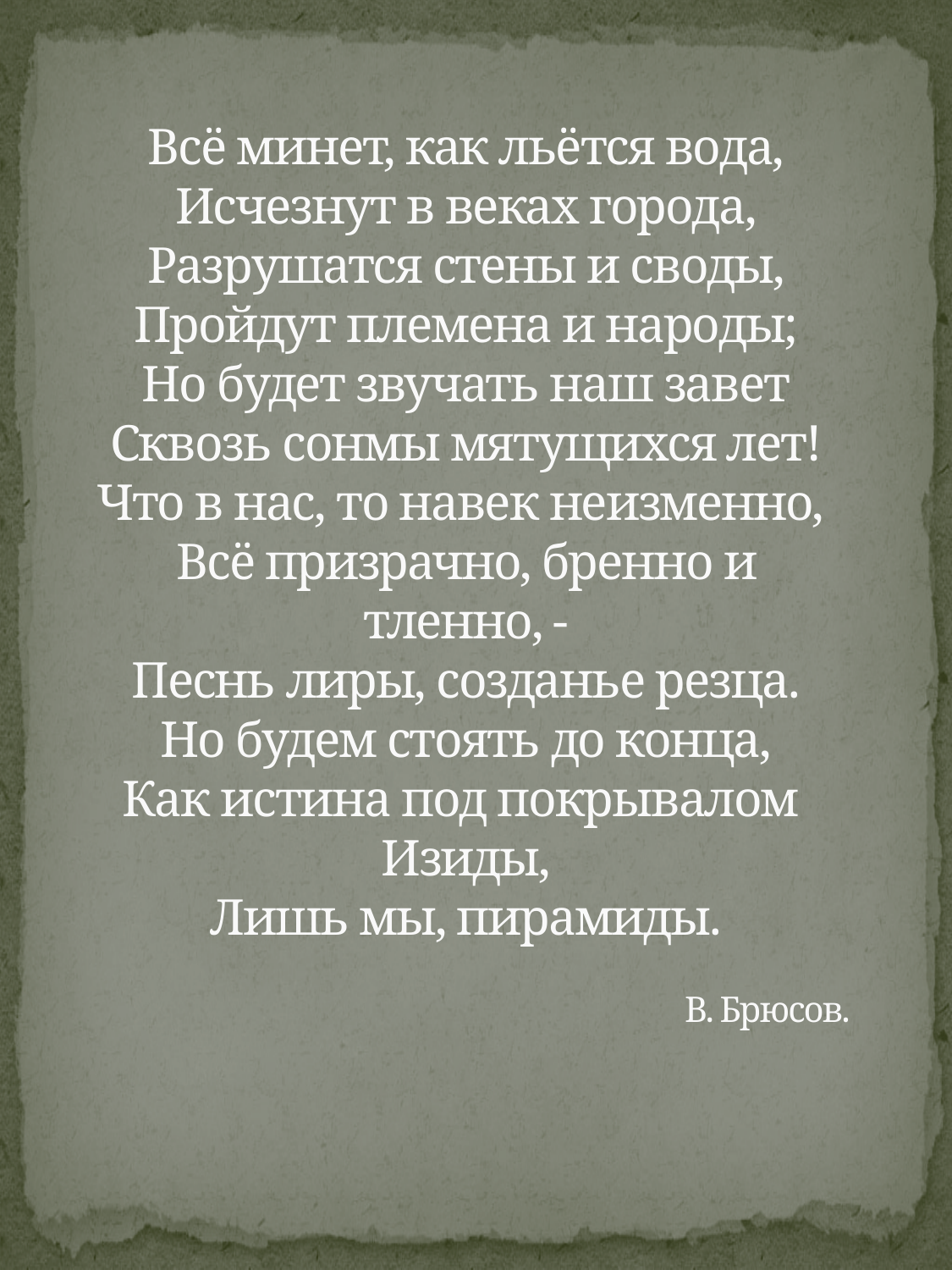

Всё минет, как льётся вода,
Исчезнут в веках города,
Разрушатся стены и своды,
Пройдут племена и народы;
Но будет звучать наш завет
Сквозь сонмы мятущихся лет!
Что в нас, то навек неизменно,
Всё призрачно, бренно и тленно, -
Песнь лиры, созданье резца.
Но будем стоять до конца,
Как истина под покрывалом
Изиды,
Лишь мы, пирамиды.

В. Брюсов.